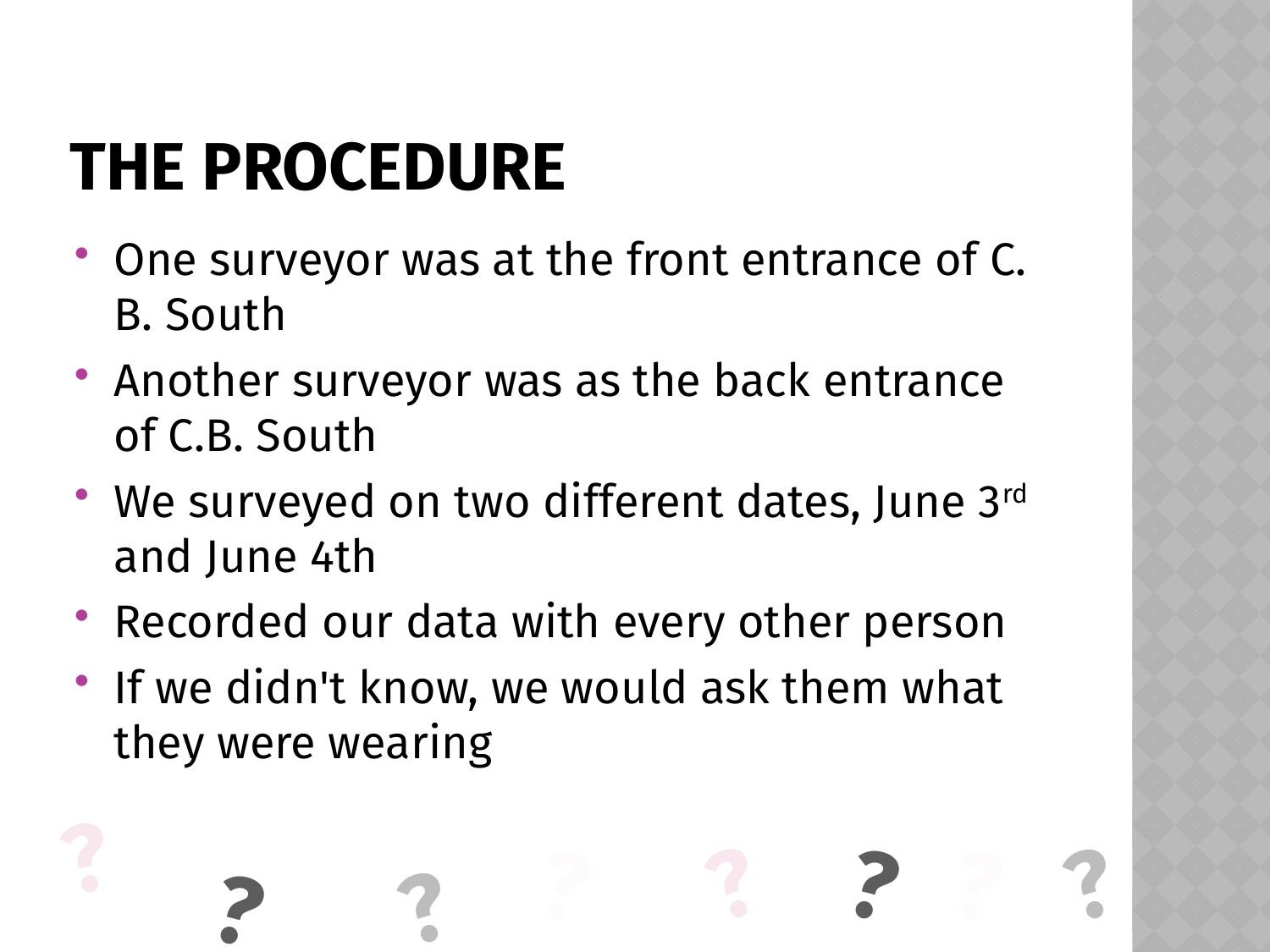

# The procedure
One surveyor was at the front entrance of C. B. South
Another surveyor was as the back entrance of C.B. South
We surveyed on two different dates, June 3rd and June 4th
Recorded our data with every other person
If we didn't know, we would ask them what they were wearing
?
?
?
?
?
?
?
?